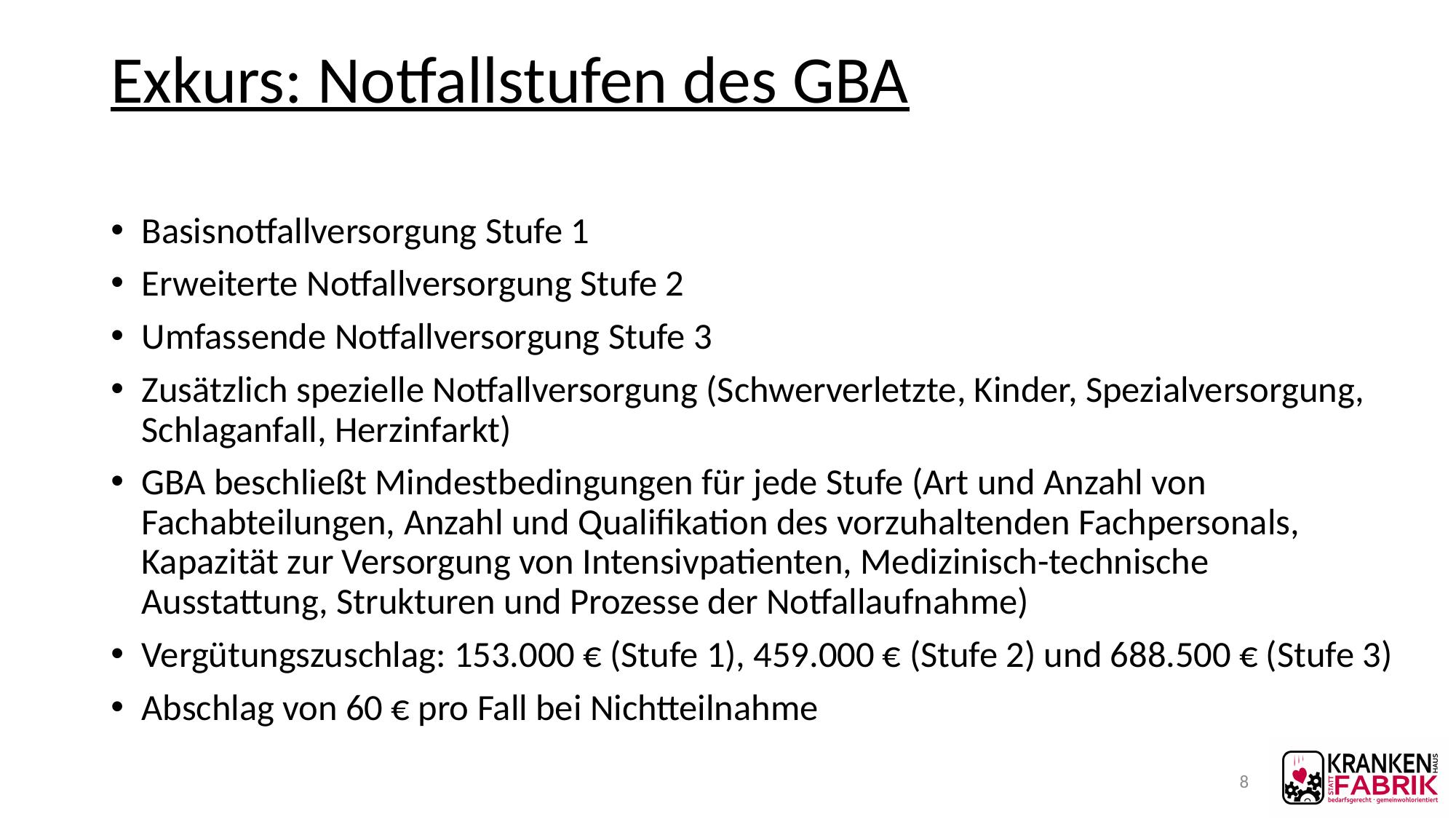

# Exkurs: Notfallstufen des GBA
Basisnotfallversorgung Stufe 1
Erweiterte Notfallversorgung Stufe 2
Umfassende Notfallversorgung Stufe 3
Zusätzlich spezielle Notfallversorgung (Schwerverletzte, Kinder, Spezialversorgung, Schlaganfall, Herzinfarkt)
GBA beschließt Mindestbedingungen für jede Stufe (Art und Anzahl von Fachabteilungen, Anzahl und Qualifikation des vorzuhaltenden Fachpersonals, Kapazität zur Versorgung von Intensivpatienten, Medizinisch-technische Ausstattung, Strukturen und Prozesse der Notfallaufnahme)
Vergütungszuschlag: 153.000 € (Stufe 1), 459.000 € (Stufe 2) und 688.500 € (Stufe 3)
Abschlag von 60 € pro Fall bei Nichtteilnahme
8